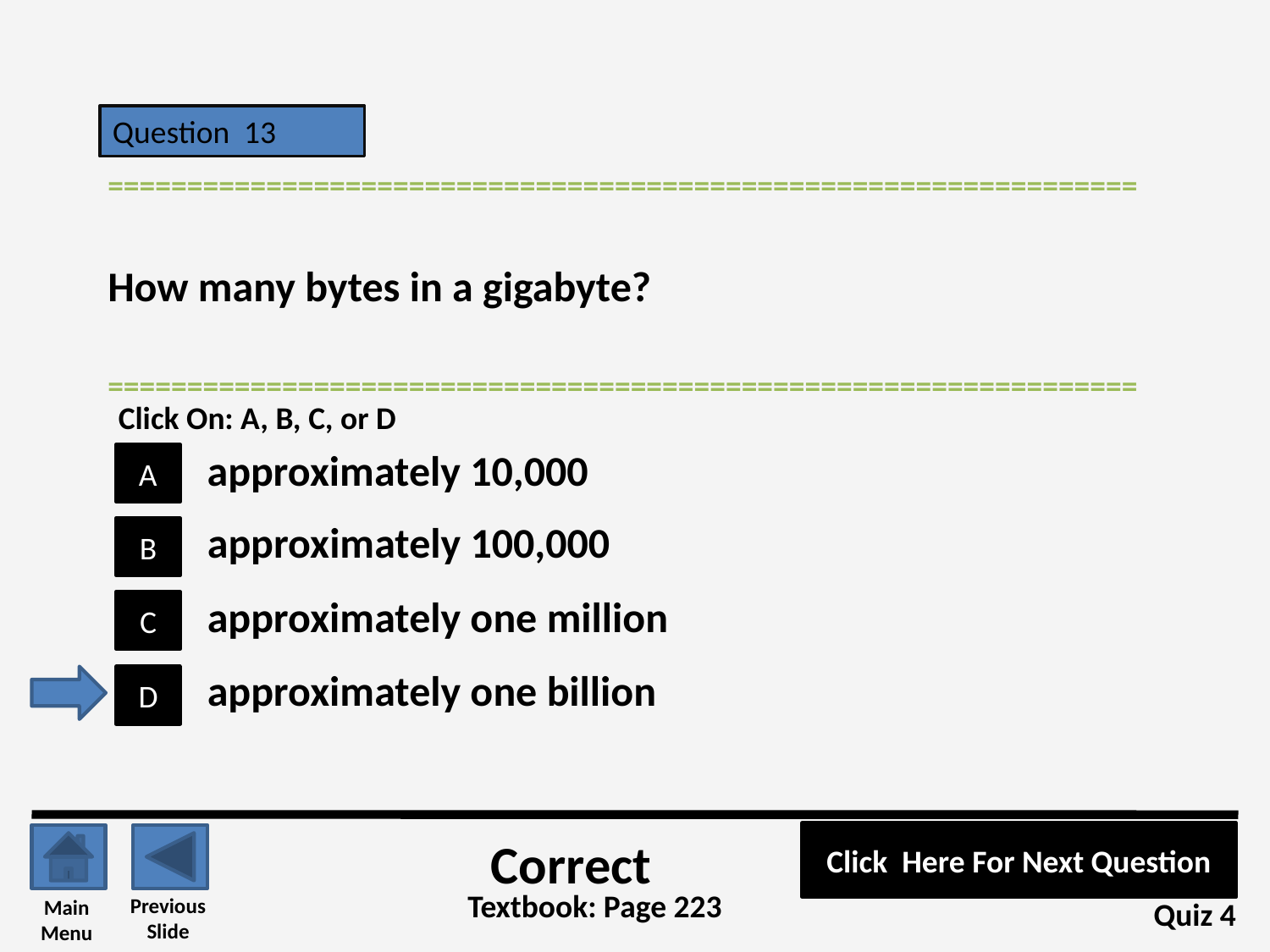

Question  13
=================================================================
How many bytes in a gigabyte?
=================================================================
Click On: A, B, C, or D
approximately 10,000
A
approximately 100,000
B

approximately one million
C
approximately one billion

D
Click  Here For Next Question

Correct
Textbook: Page 223
Previous
Slide
Main
Menu
Quiz 4